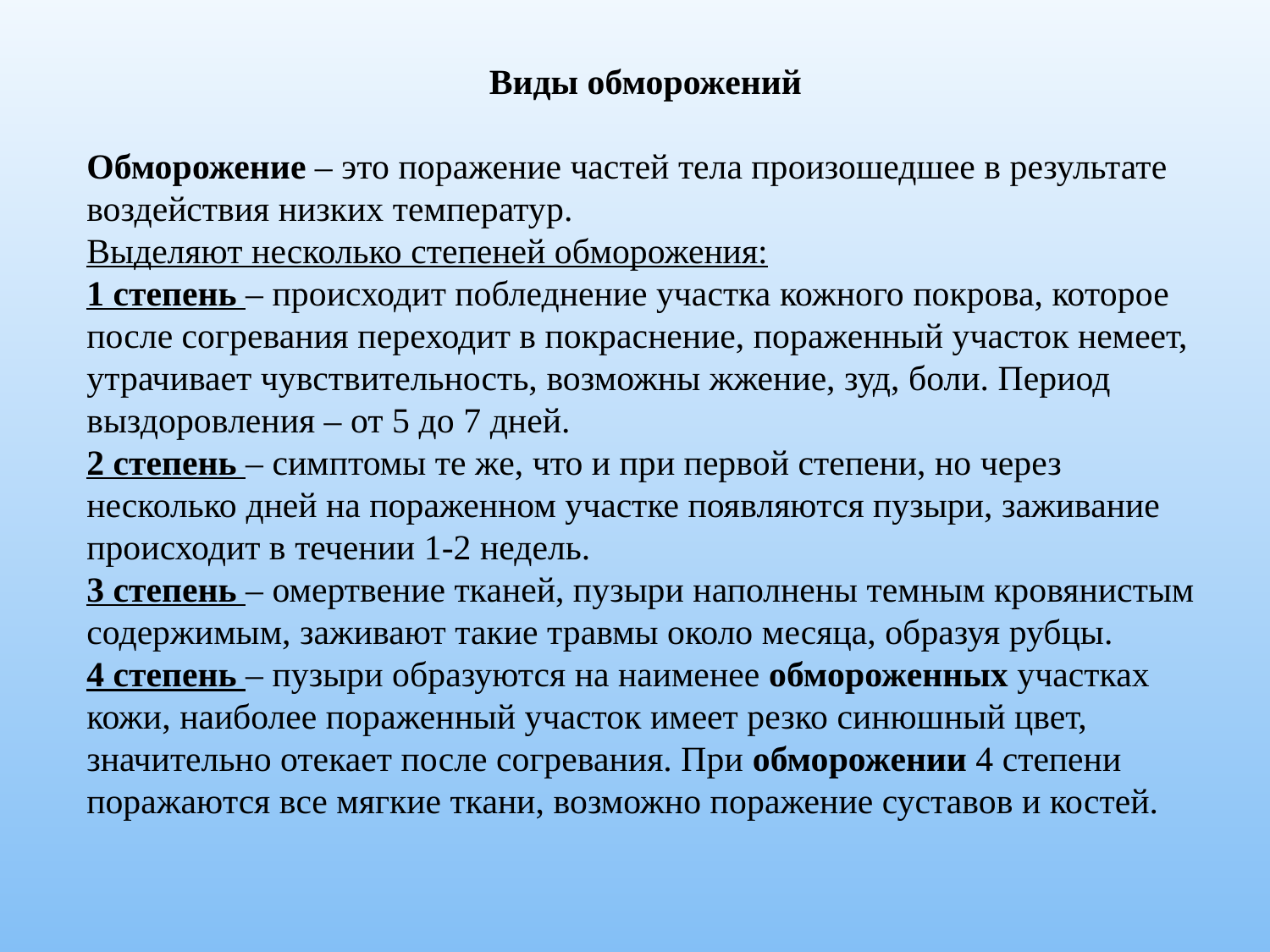

Виды обморожений

Обморожение – это поражение частей тела произошедшее в результате воздействия низких температур.
Выделяют несколько степеней обморожения:
1 степень – происходит побледнение участка кожного покрова, которое после согревания переходит в покраснение, пораженный участок немеет, утрачивает чувствительность, возможны жжение, зуд, боли. Период выздоровления – от 5 до 7 дней. 
2 степень – симптомы те же, что и при первой степени, но через несколько дней на пораженном участке появляются пузыри, заживание происходит в течении 1-2 недель.
3 степень – омертвение тканей, пузыри наполнены темным кровянистым содержимым, заживают такие травмы около месяца, образуя рубцы.
4 степень – пузыри образуются на наименее обмороженных участках кожи, наиболее пораженный участок имеет резко синюшный цвет, значительно отекает после согревания. При обморожении 4 степени поражаются все мягкие ткани, возможно поражение суставов и костей.